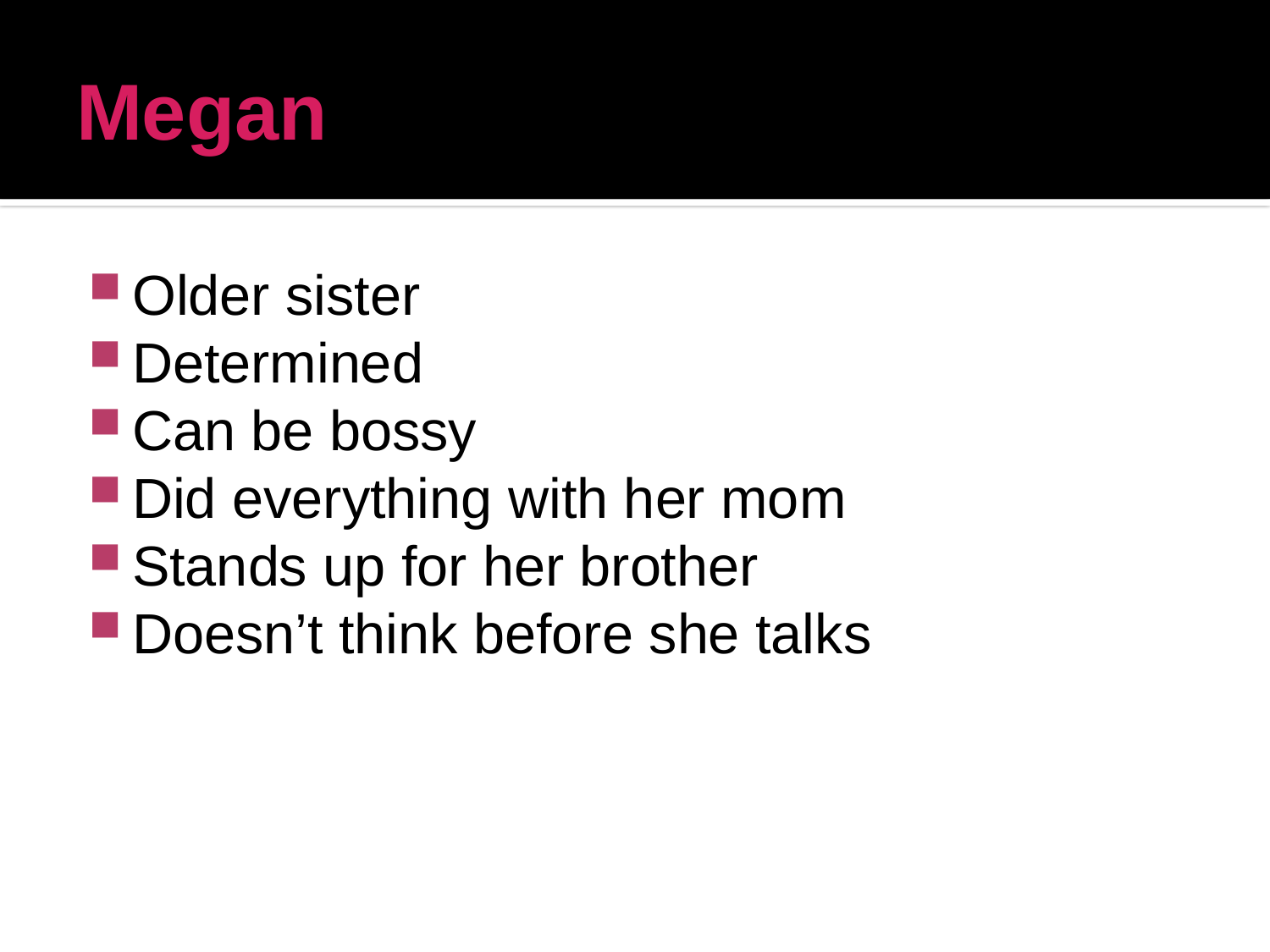

# Megan
Older sister
Determined
Can be bossy
Did everything with her mom
Stands up for her brother
Doesn’t think before she talks